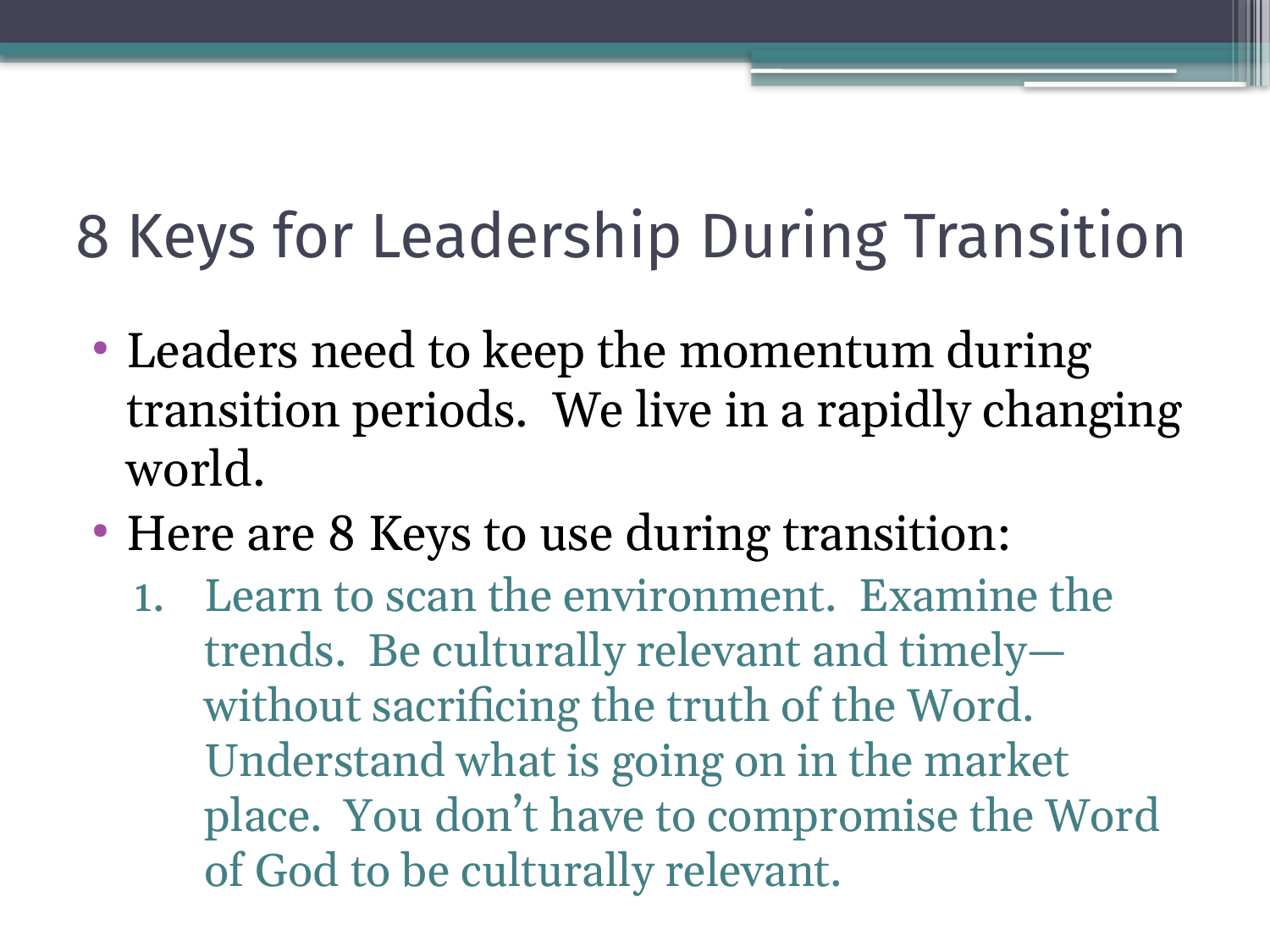

# 8 Keys for Leadership During Transition
Leaders need to keep the momentum during transition periods.  We live in a rapidly changing world.
Here are 8 Keys to use during transition:
Learn to scan the environment.  Examine the trends.  Be culturally relevant and timely—without sacrificing the truth of the Word.  Understand what is going on in the market place.  You don’t have to compromise the Word of God to be culturally relevant.